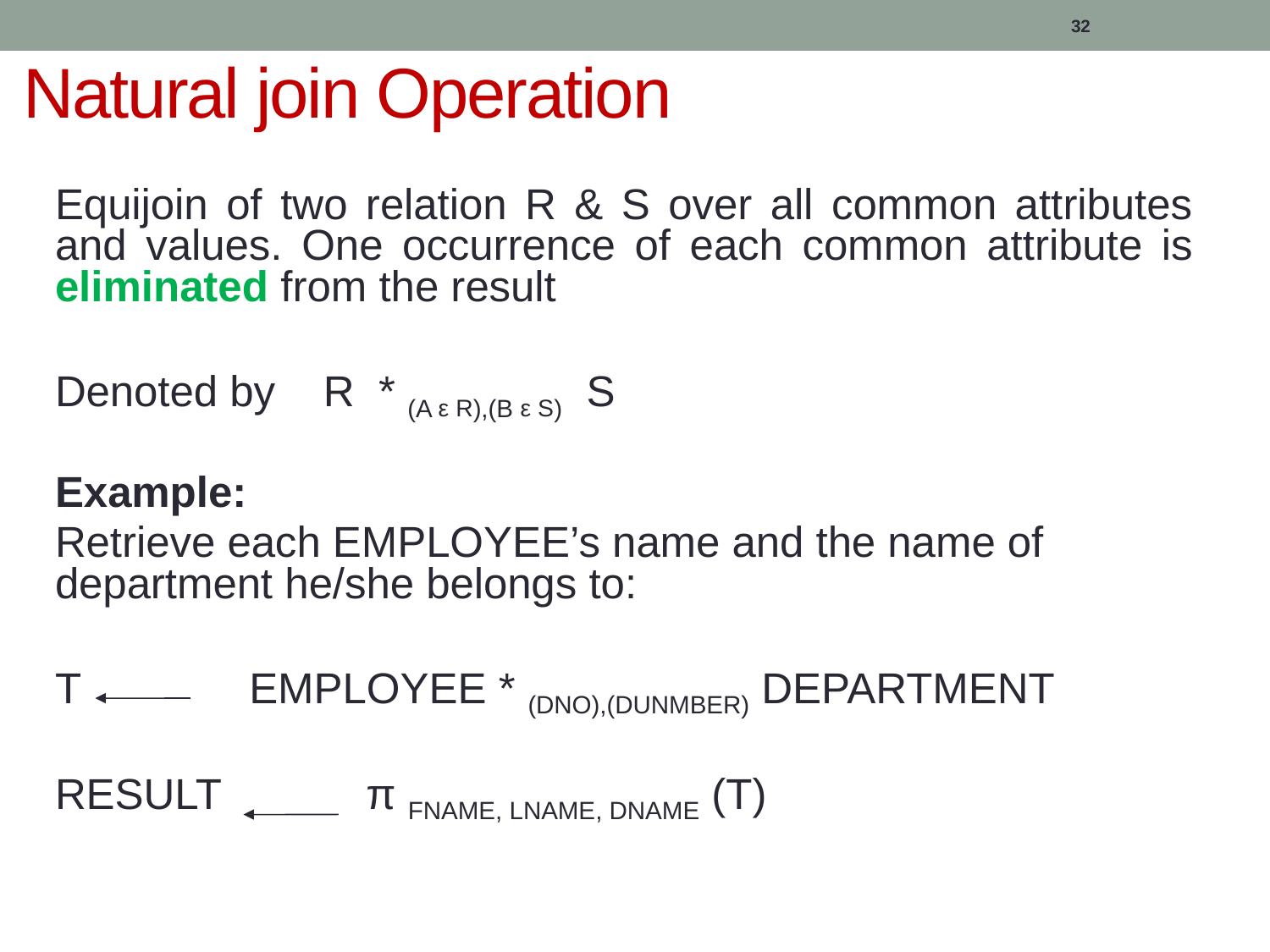

32
# Natural join Operation
Equijoin of two relation R & S over all common attributes and values. One occurrence of each common attribute is eliminated from the result

Denoted by    R  * (A ε R),(B ε S)  S

Example:
Retrieve each EMPLOYEE’s name and the name of department he/she belongs to:

T              EMPLOYEE * (DNO),(DUNMBER) DEPARTMENT

RESULT            π FNAME, LNAME, DNAME (T)